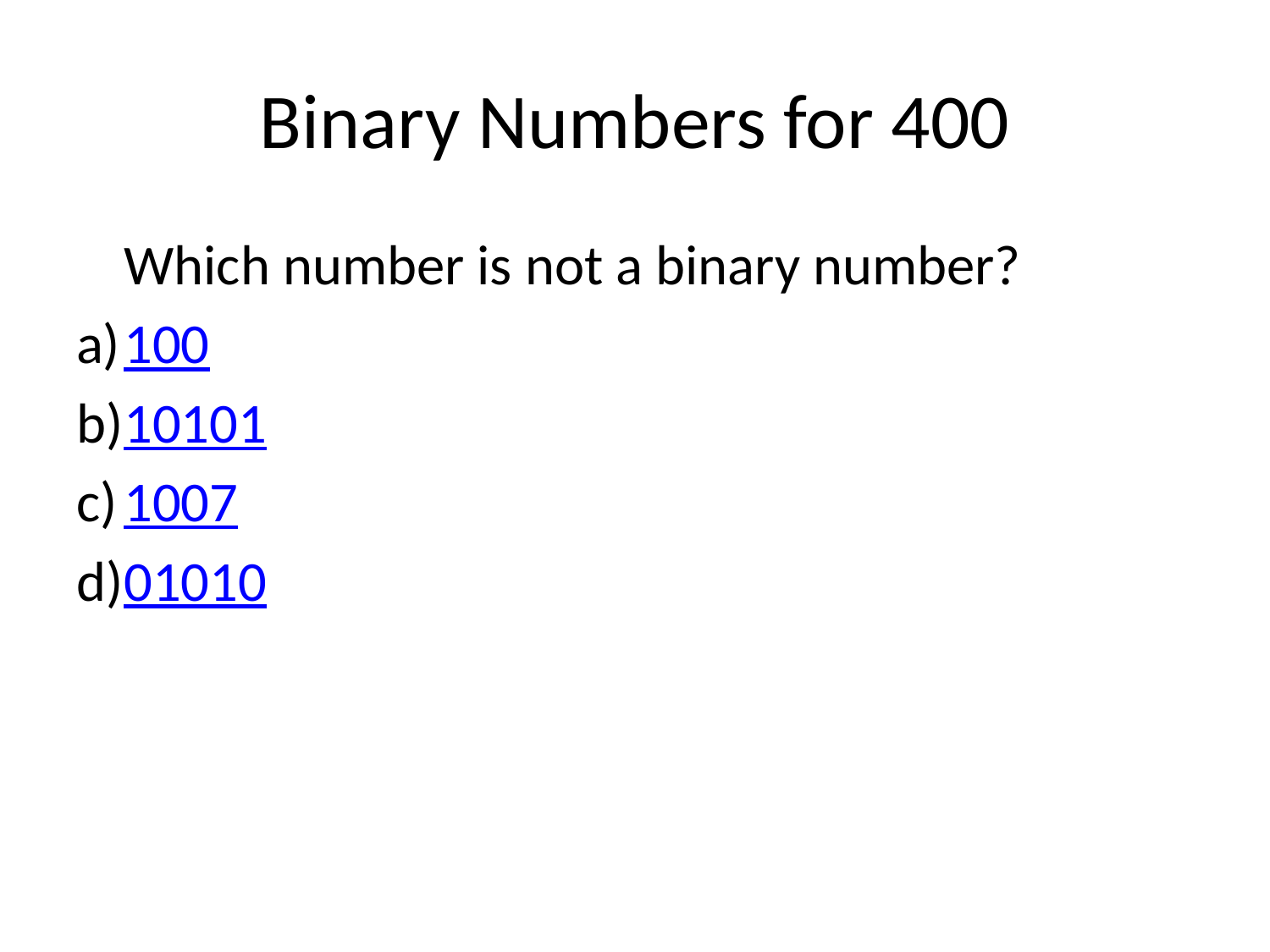

# Binary Numbers for 400
	Which number is not a binary number?
100
10101
1007
01010